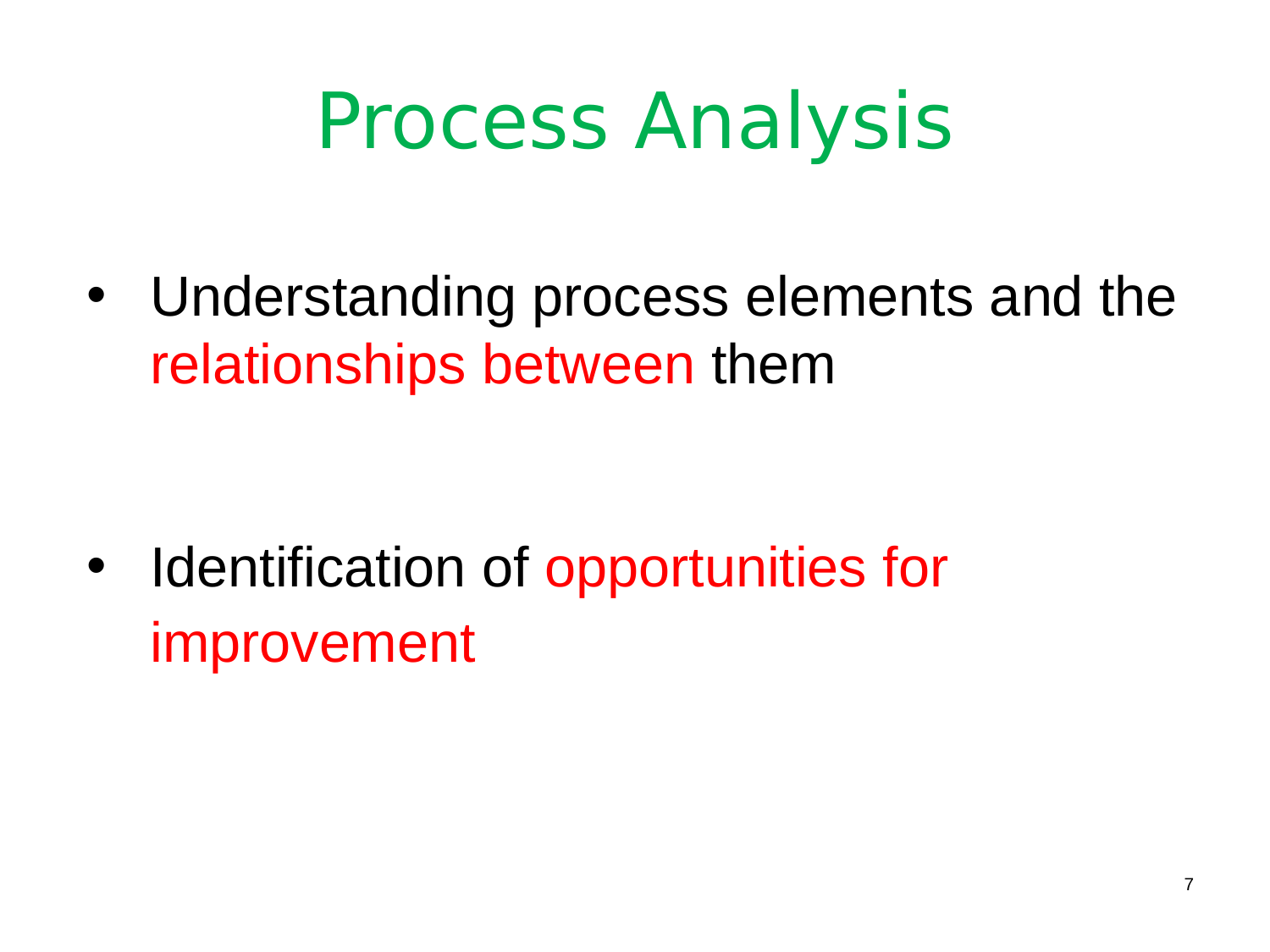

# Process Analysis
Understanding process elements and the relationships between them

Identification of opportunities for improvement
7